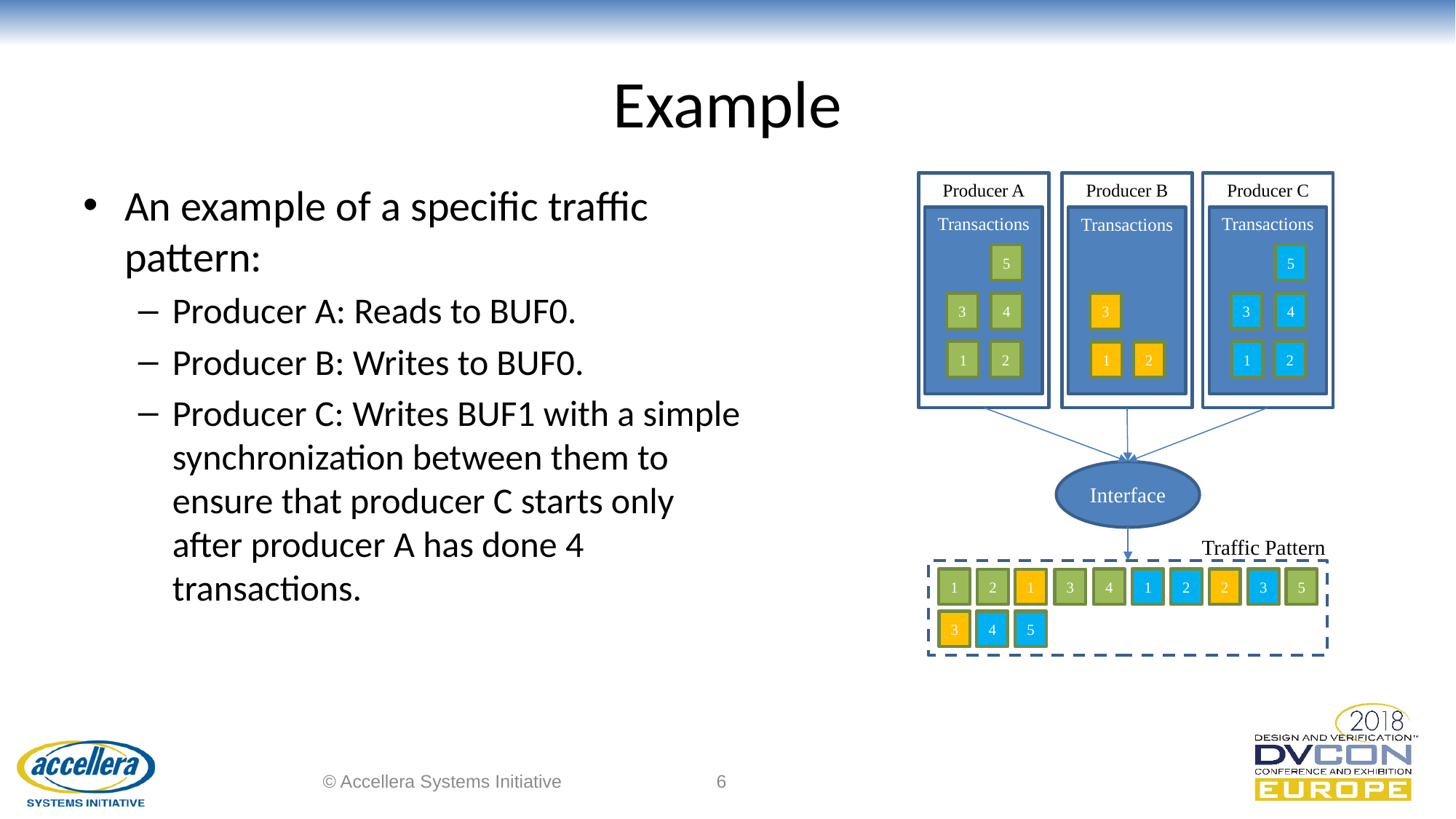

# Example
Producer C
Producer A
Producer B
Transactions
Transactions
Transactions
5
5
3
4
3
4
3
1
2
1
2
1
2
Interface
Traffic Pattern

1
4
1
2
2
3
5
2
1
3
3
4
5
An example of a specific traffic pattern:
Producer A: Reads to BUF0.
Producer B: Writes to BUF0.
Producer C: Writes BUF1 with a simple synchronization between them to ensure that producer C starts only after producer A has done 4 transactions.

© Accellera Systems Initiative
6